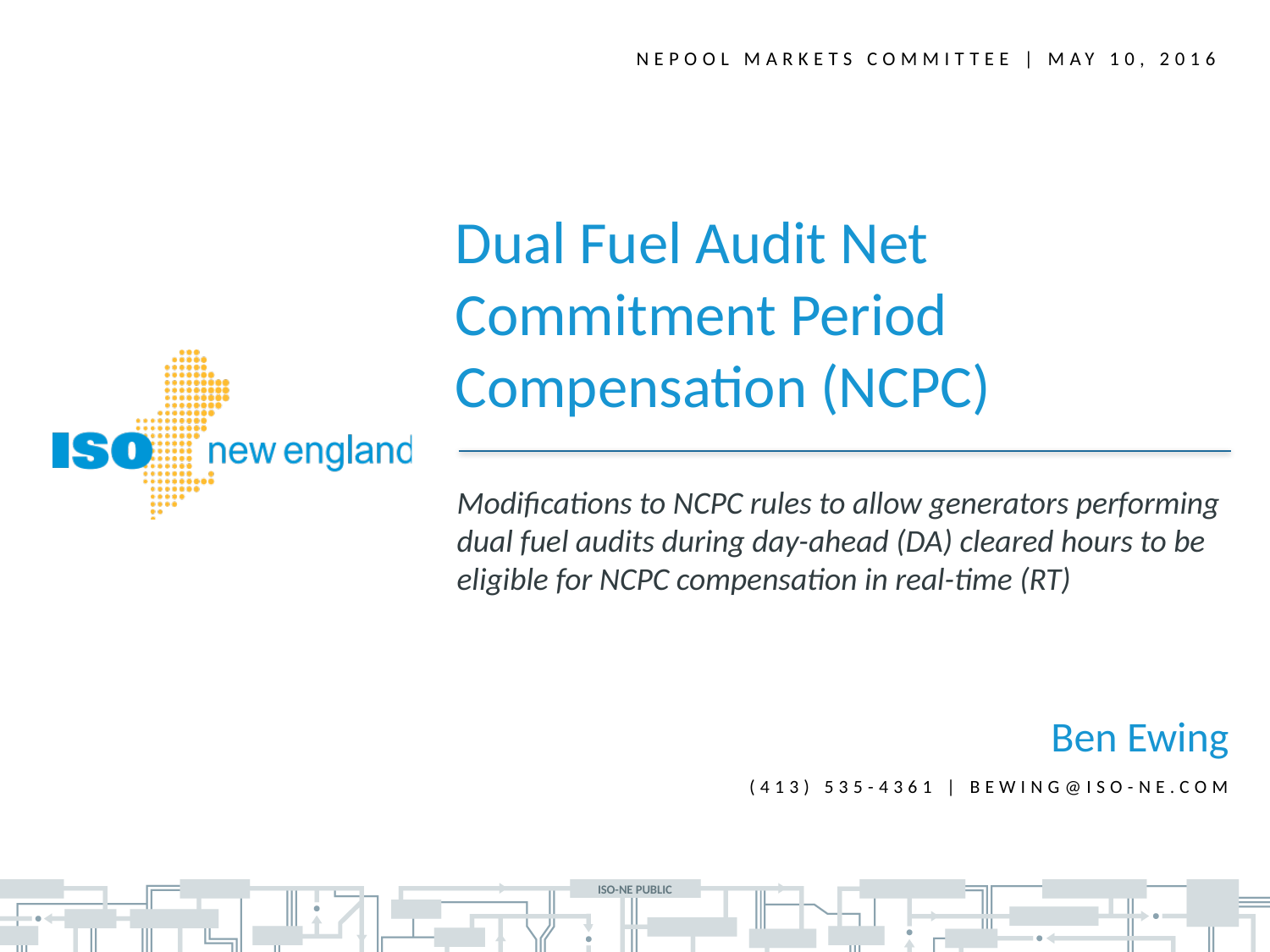

NEPOOL Markets Committee | May 10, 2016
Dual Fuel Audit Net Commitment Period Compensation (NCPC)
Modifications to NCPC rules to allow generators performing dual fuel audits during day-ahead (DA) cleared hours to be eligible for NCPC compensation in real-time (RT)
Ben Ewing
(413) 535-4361 | bewing@iso-ne.com